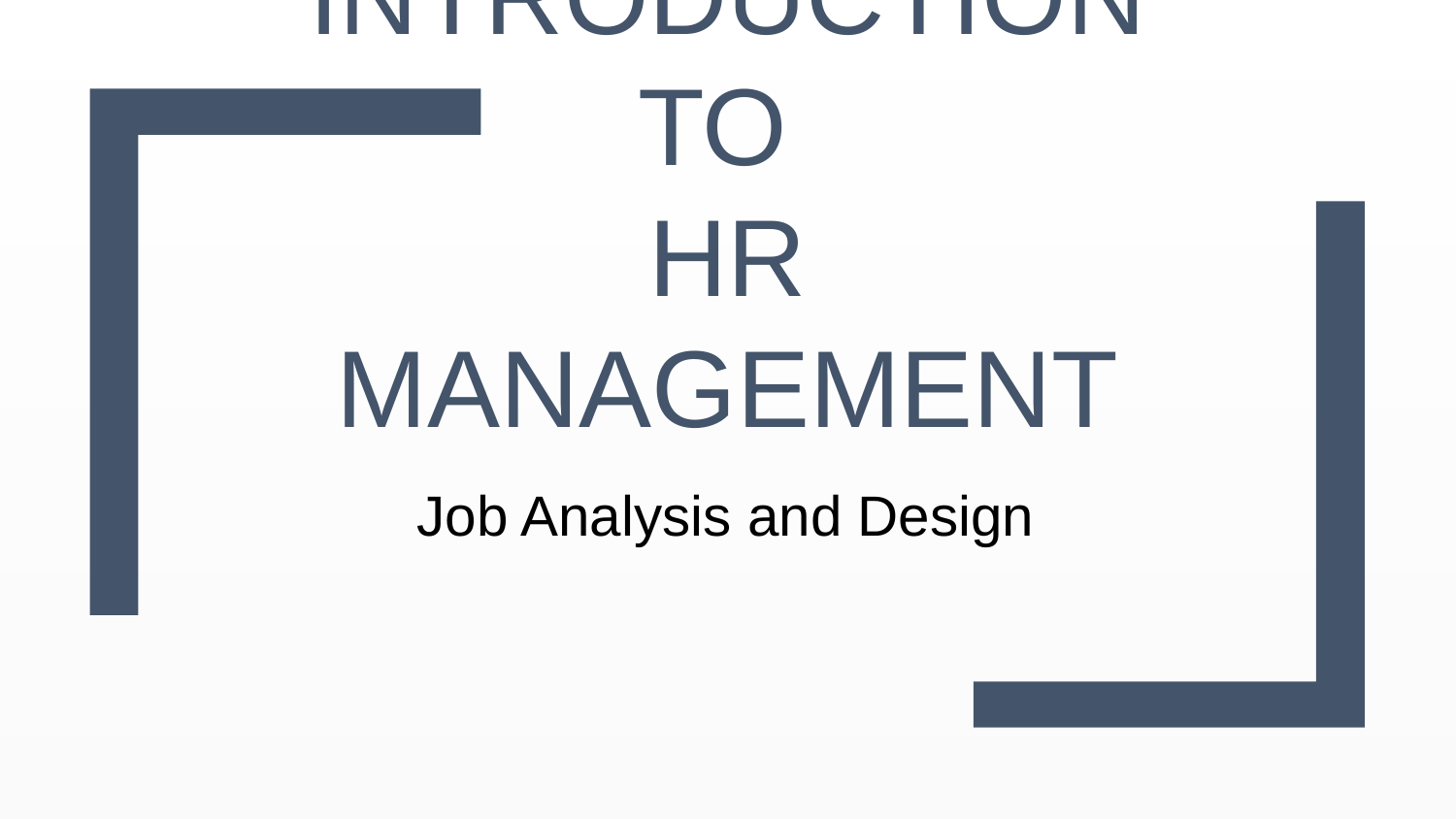

# Introduction to
HR Management
 Job Analysis and Design